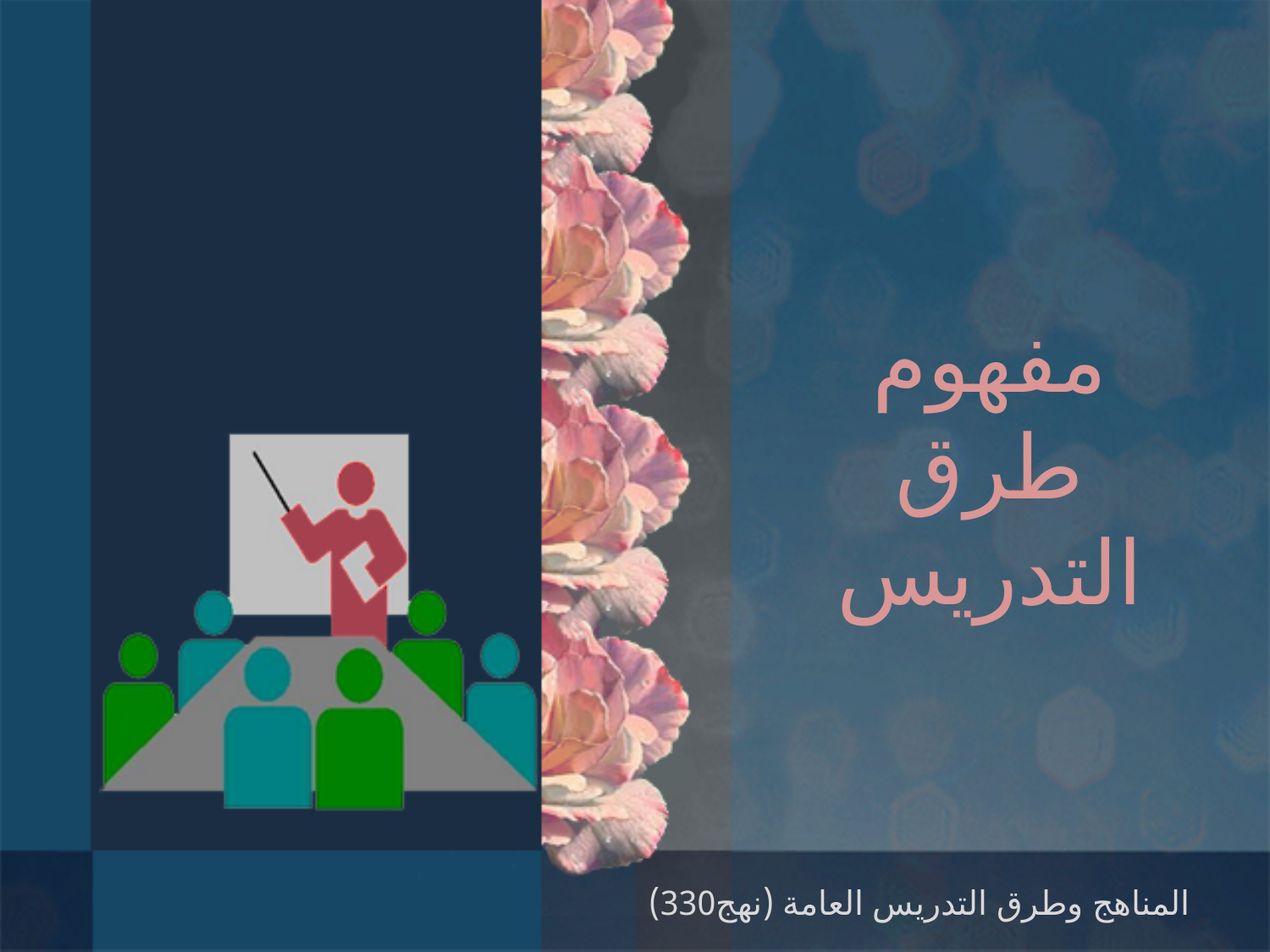

# مفهوم طرق التدريس
المناهج وطرق التدريس العامة (نهج330)